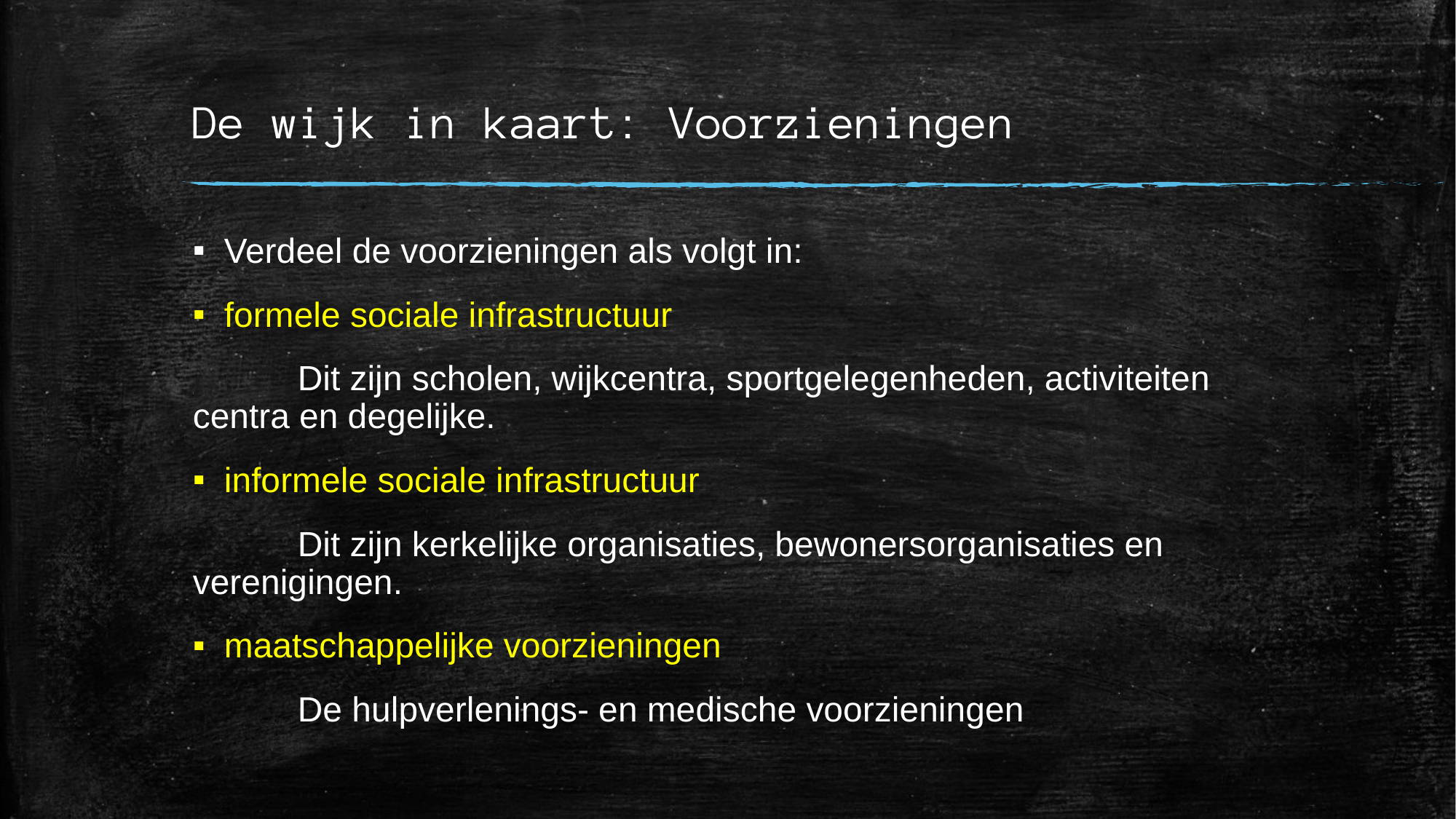

# De wijk in kaart: Voorzieningen
Verdeel de voorzieningen als volgt in:
formele sociale infrastructuur
	Dit zijn scholen, wijkcentra, sportgelegenheden, activiteiten 	centra en degelijke.
informele sociale infrastructuur
	Dit zijn kerkelijke organisaties, bewonersorganisaties en 	verenigingen.
maatschappelijke voorzieningen
	De hulpverlenings- en medische voorzieningen